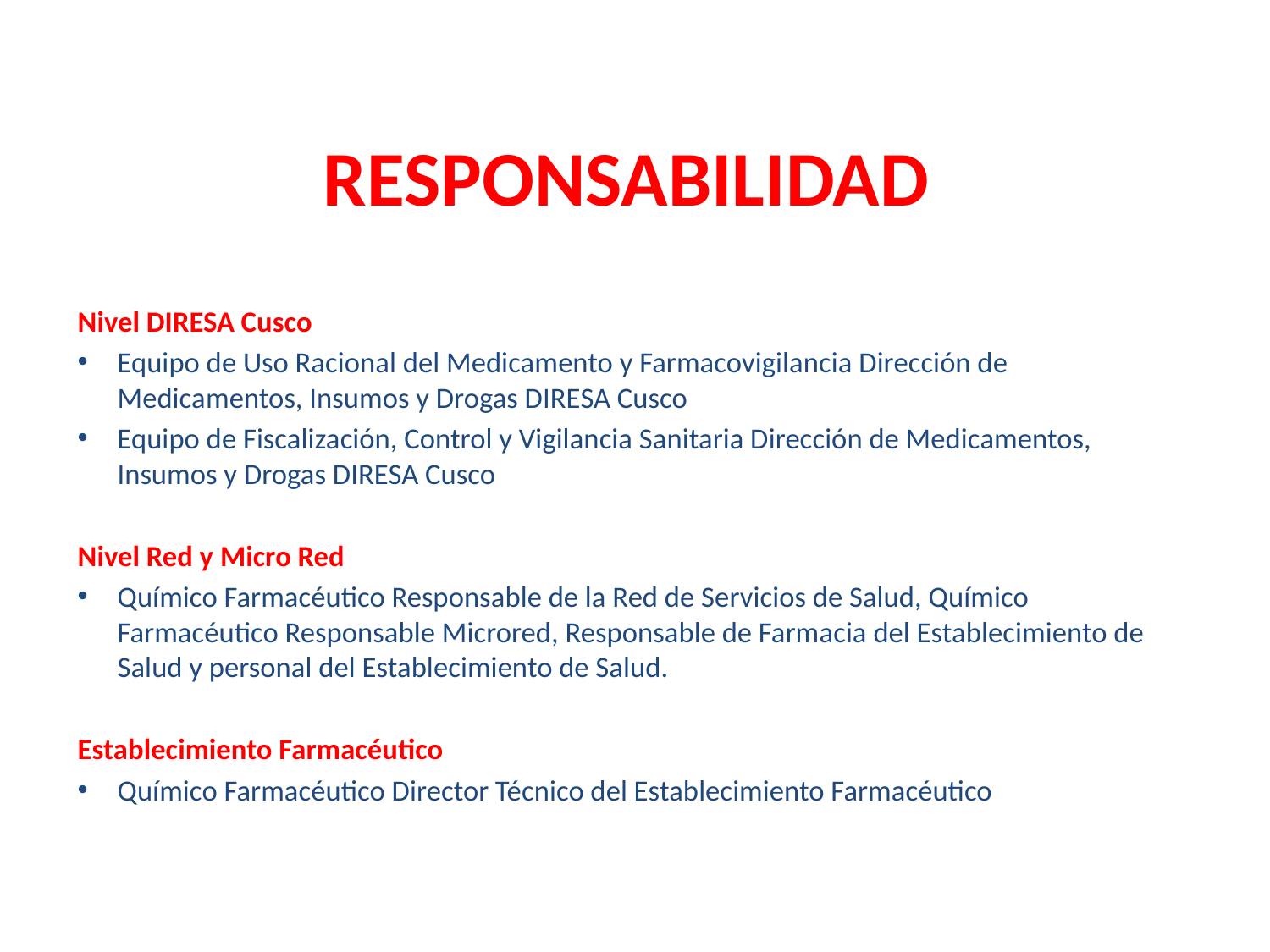

# RESPONSABILIDAD
Nivel DIRESA Cusco
Equipo de Uso Racional del Medicamento y Farmacovigilancia Dirección de Medicamentos, Insumos y Drogas DIRESA Cusco
Equipo de Fiscalización, Control y Vigilancia Sanitaria Dirección de Medicamentos, Insumos y Drogas DIRESA Cusco

Nivel Red y Micro Red
Químico Farmacéutico Responsable de la Red de Servicios de Salud, Químico Farmacéutico Responsable Microred, Responsable de Farmacia del Establecimiento de Salud y personal del Establecimiento de Salud.

Establecimiento Farmacéutico
Químico Farmacéutico Director Técnico del Establecimiento Farmacéutico